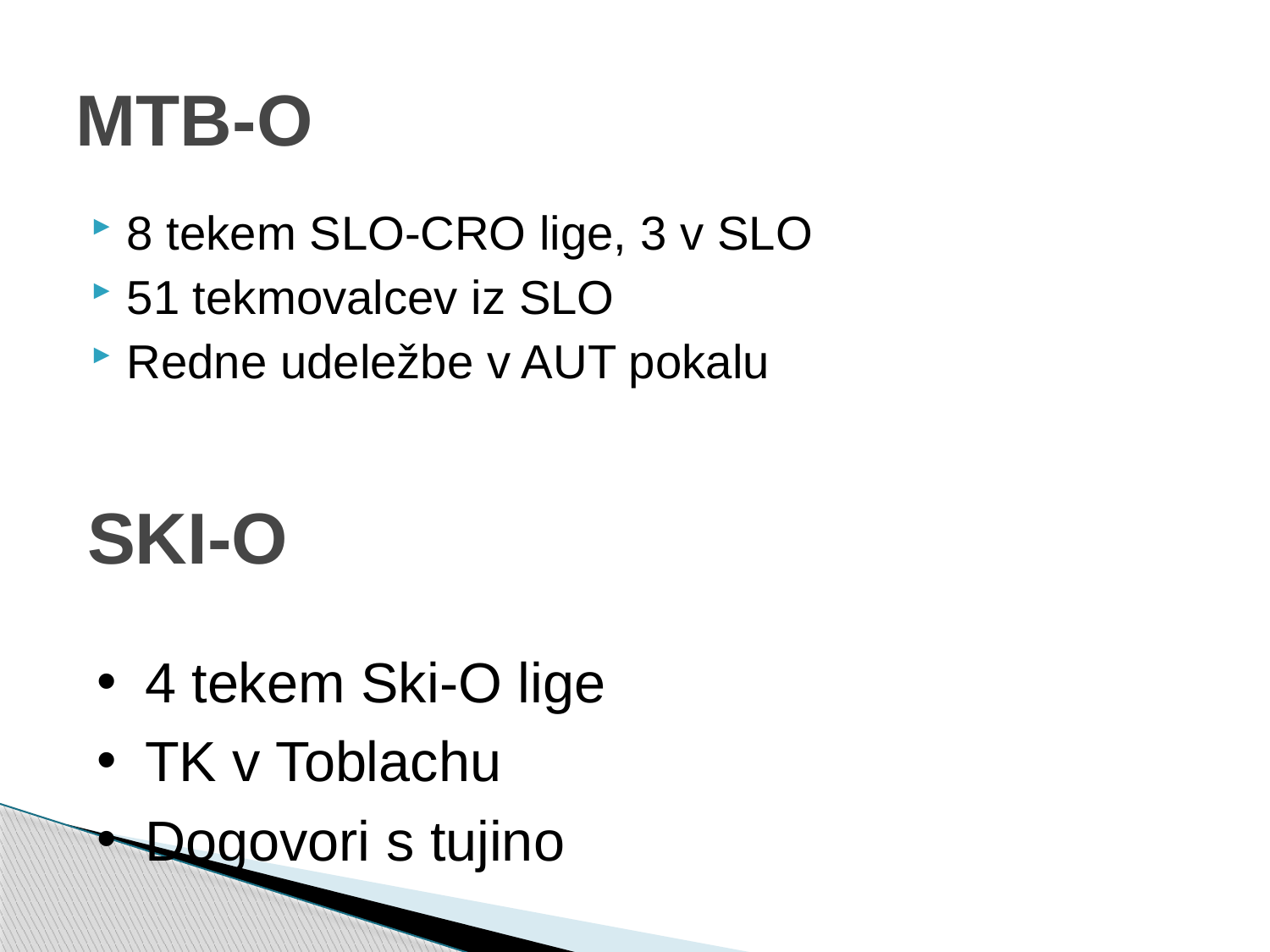

# MTB-O
8 tekem SLO-CRO lige, 3 v SLO
51 tekmovalcev iz SLO
Redne udeležbe v AUT pokalu
SKI-O
4 tekem Ski-O lige
TK v Toblachu
Dogovori s tujino